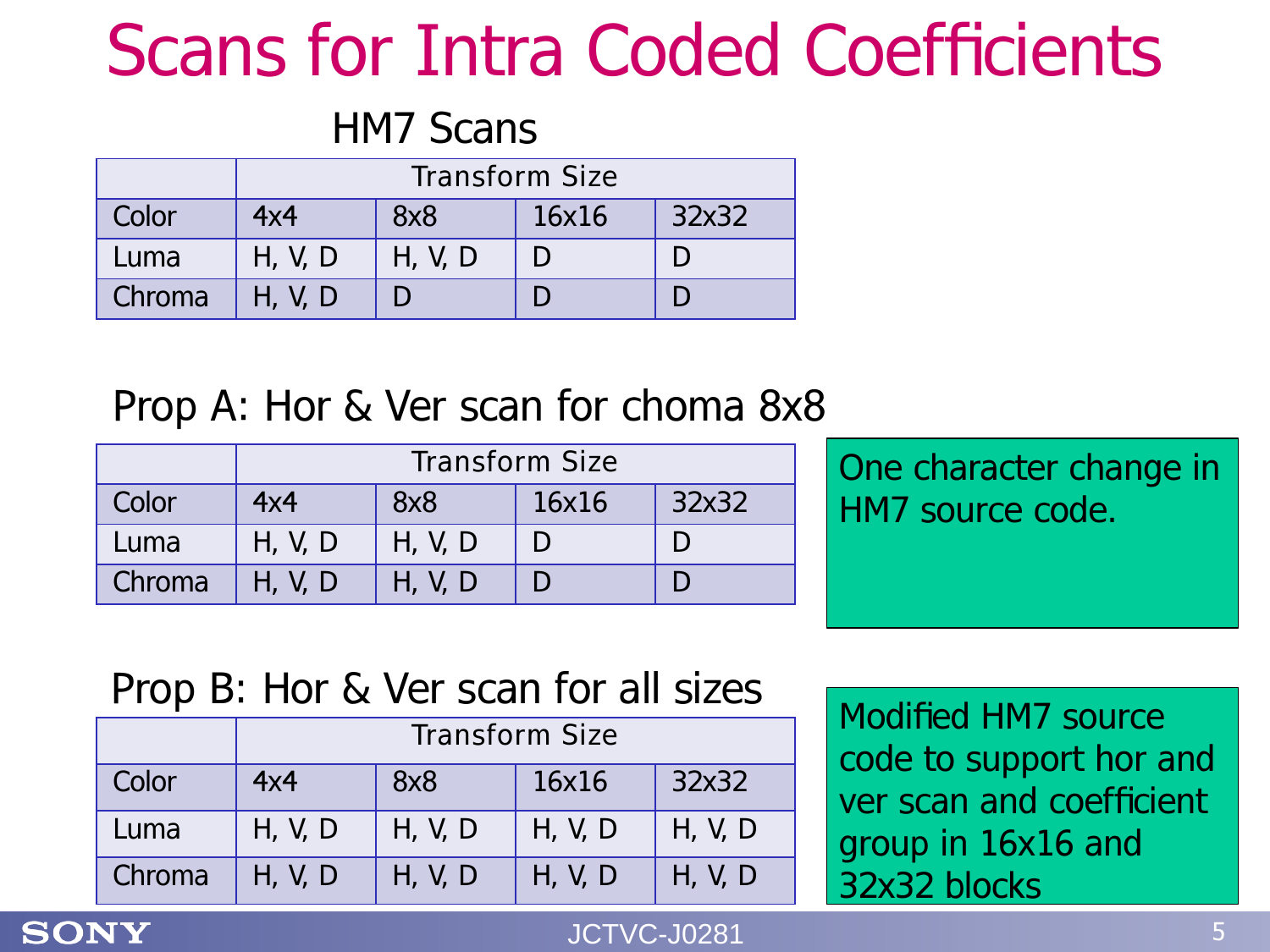

# Scans for Intra Coded Coefficients
HM7 Scans
|  | Transform Size |  |  |  |
| --- | --- | --- | --- | --- |
| Color | 4x4 | 8x8 | 16x16 | 32x32 |
| Luma | H, V, D | H, V, D | D | D |
| Chroma | H, V, D | D | D | D |
Prop A: Hor & Ver scan for choma 8x8
One character change in HM7 source code.
|  | Transform Size |  |  |  |
| --- | --- | --- | --- | --- |
| Color | 4x4 | 8x8 | 16x16 | 32x32 |
| Luma | H, V, D | H, V, D | D | D |
| Chroma | H, V, D | H, V, D | D | D |
Prop B: Hor & Ver scan for all sizes
Modified HM7 source code to support hor and ver scan and coefficient group in 16x16 and 32x32 blocks
|  | Transform Size |  |  |  |
| --- | --- | --- | --- | --- |
| Color | 4x4 | 8x8 | 16x16 | 32x32 |
| Luma | H, V, D | H, V, D | H, V, D | H, V, D |
| Chroma | H, V, D | H, V, D | H, V, D | H, V, D |
JCTVC-J0281
5